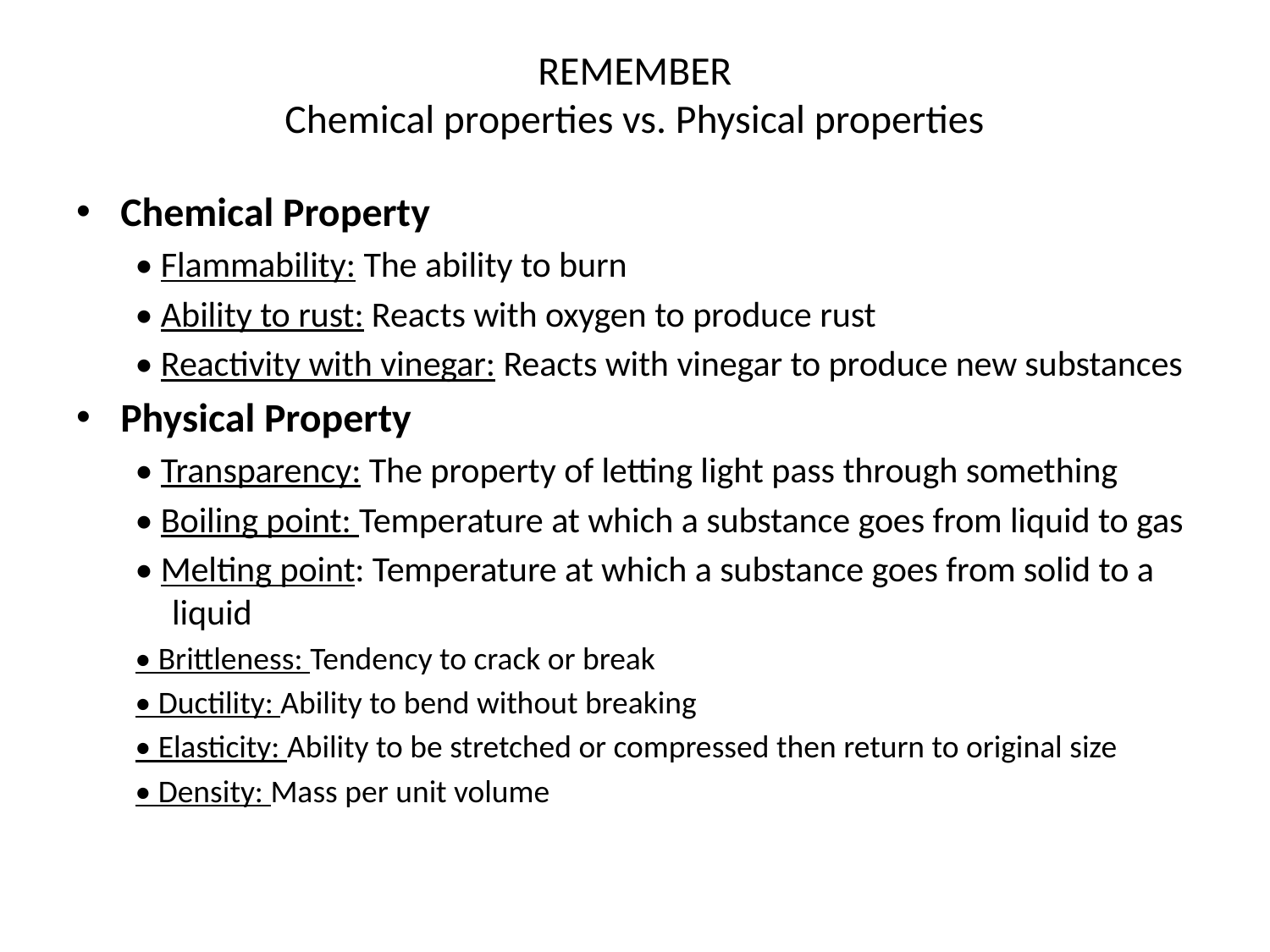

# REMEMBER Chemical properties vs. Physical properties
Chemical Property
• Flammability: The ability to burn
• Ability to rust: Reacts with oxygen to produce rust
• Reactivity with vinegar: Reacts with vinegar to produce new substances
Physical Property
• Transparency: The property of letting light pass through something
• Boiling point: Temperature at which a substance goes from liquid to gas
• Melting point: Temperature at which a substance goes from solid to a liquid
• Brittleness: Tendency to crack or break
• Ductility: Ability to bend without breaking
• Elasticity: Ability to be stretched or compressed then return to original size
• Density: Mass per unit volume